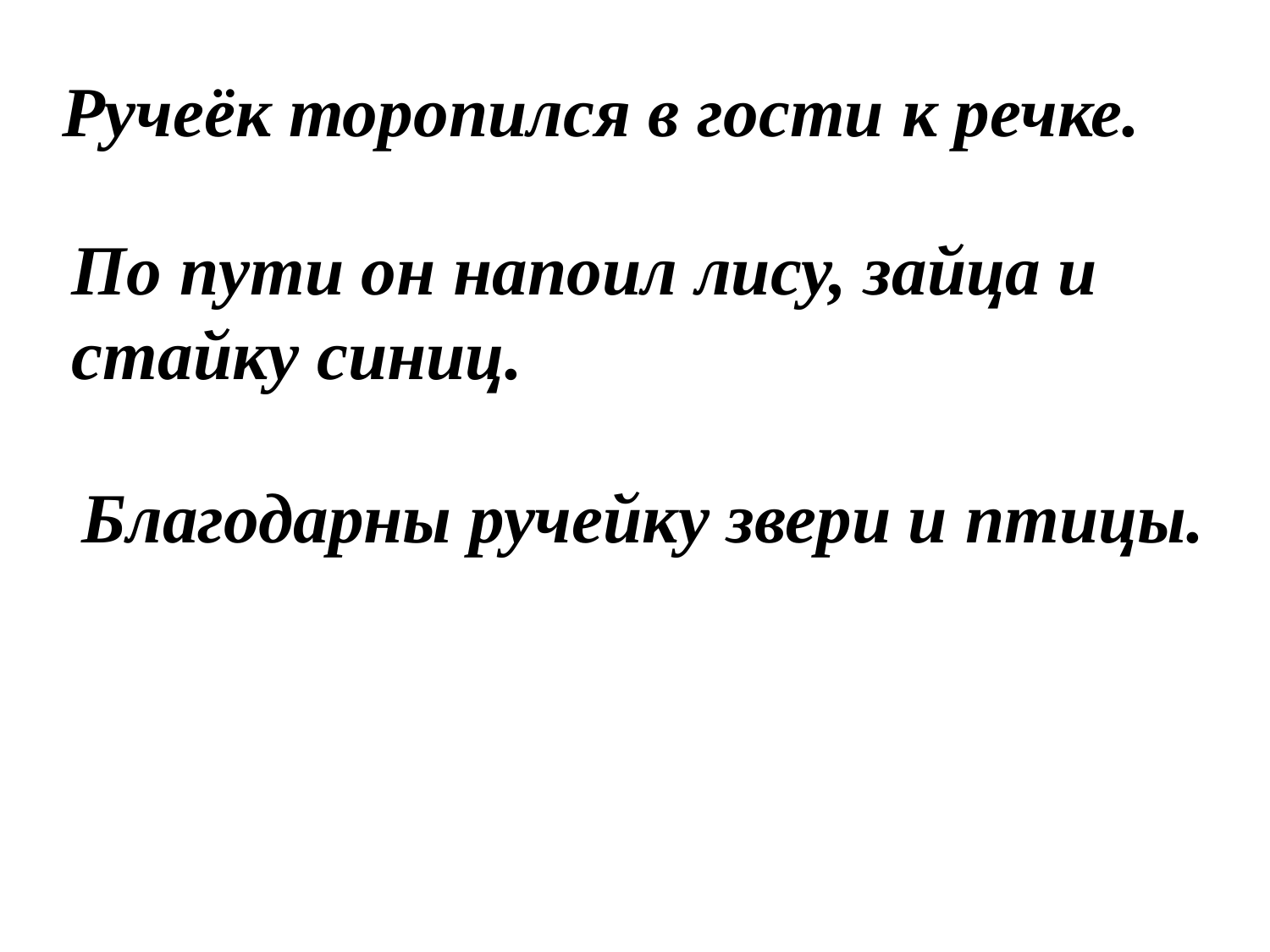

Ручеёк торопился в гости к речке.

По пути он напоил лису, зайца и стайку синиц.

Благодарны ручейку звери и птицы.